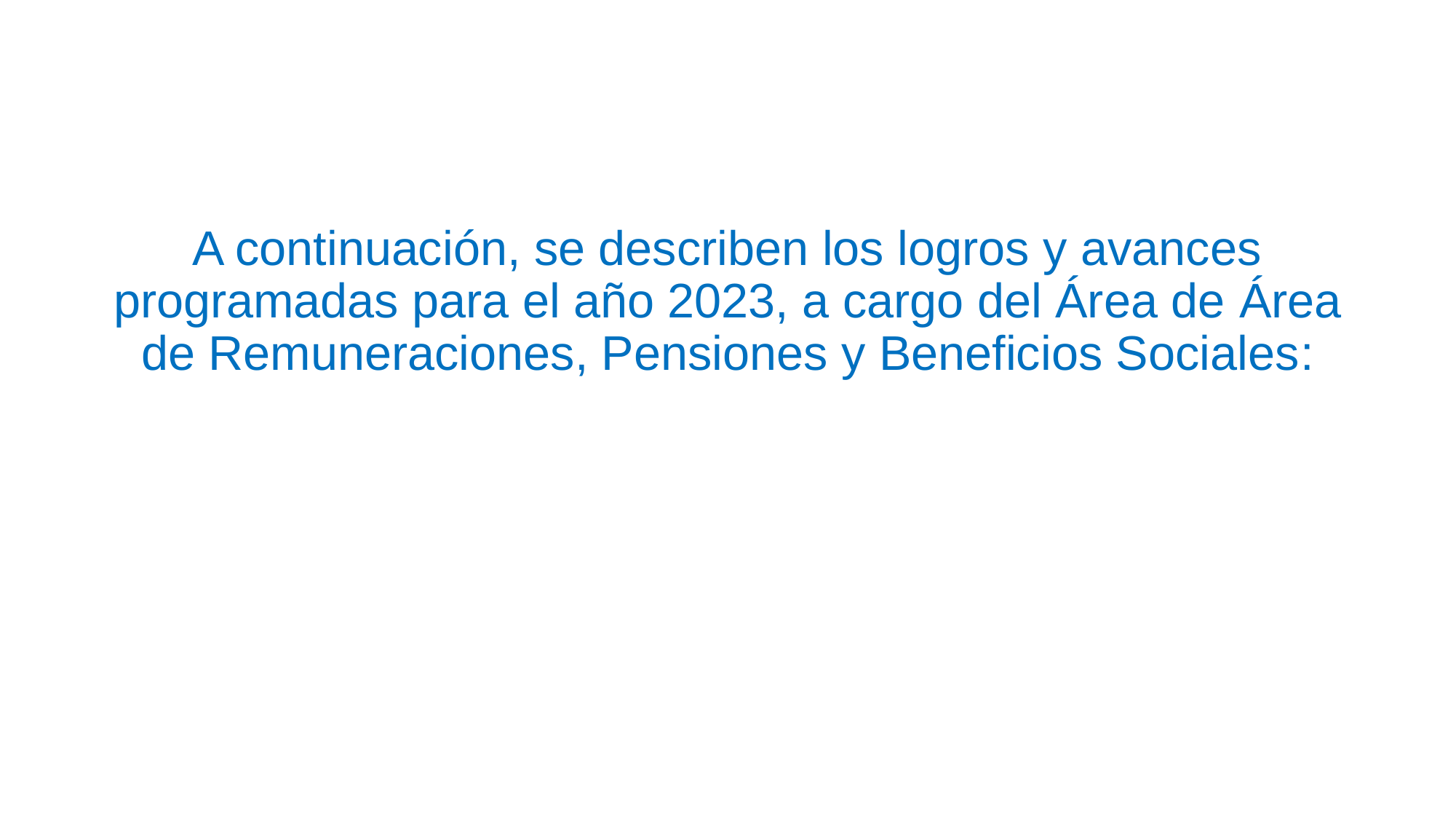

A continuación, se describen los logros y avances programadas para el año 2023, a cargo del Área de Área de Remuneraciones, Pensiones y Beneficios Sociales: